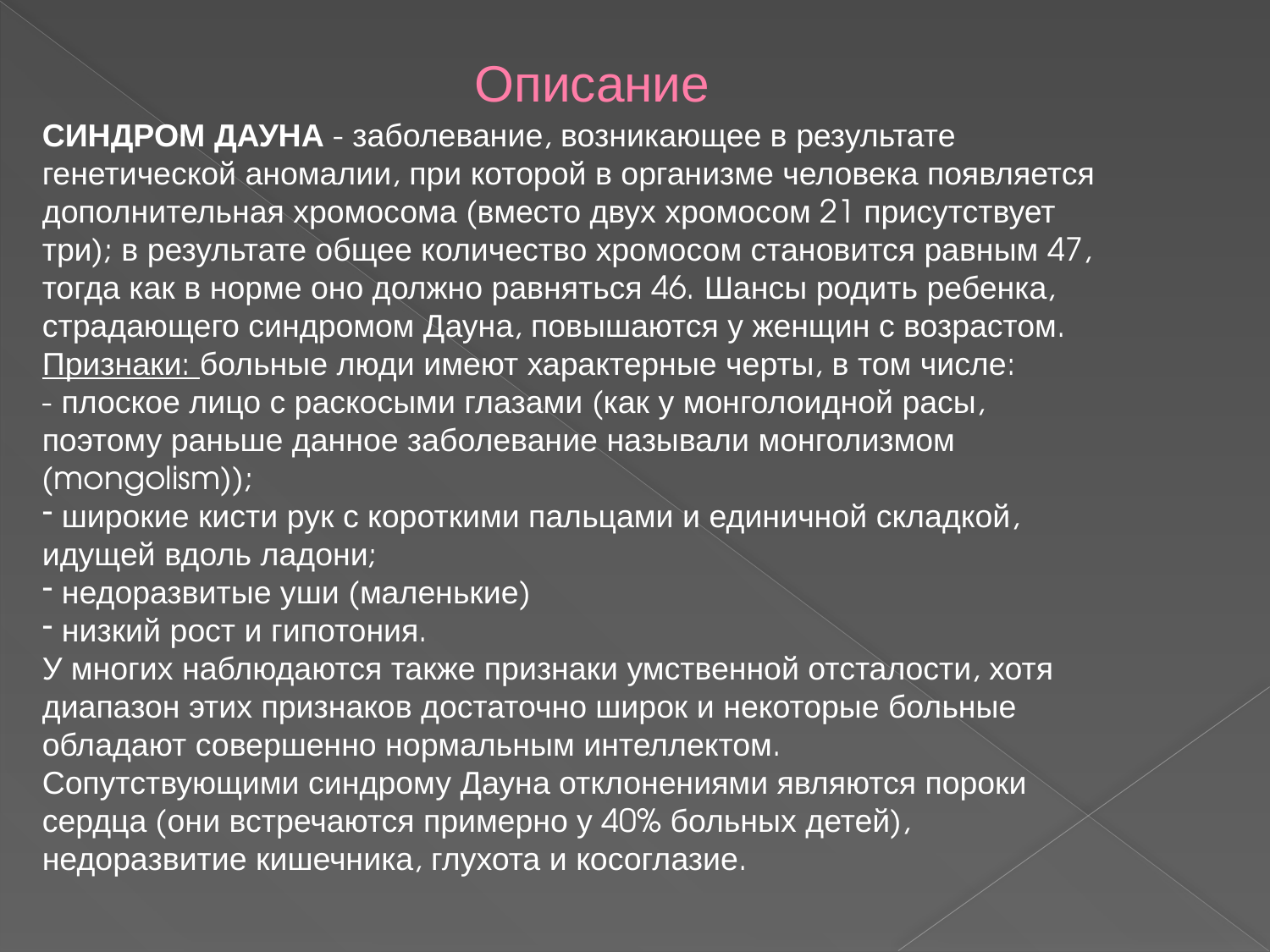

# Описание
СИНДРОМ ДАУНА - заболевание, возникающее в результате генетической аномалии, при которой в организме человека появляется дополнительная хромосома (вместо двух хромосом 21 присутствует три); в результате общее количество хромосом становится равным 47, тогда как в норме оно должно равняться 46. Шансы родить ребенка, страдающего синдромом Дауна, повышаются у женщин с возрастом.
Признаки: больные люди имеют характерные черты, в том числе:
- плоское лицо с раскосыми глазами (как у монголоидной расы, поэтому раньше данное заболевание называли монголизмом (mongolism));
 широкие кисти рук с короткими пальцами и единичной складкой, идущей вдоль ладони;
 недоразвитые уши (маленькие)
 низкий рост и гипотония.
У многих наблюдаются также признаки умственной отсталости, хотя диапазон этих признаков достаточно широк и некоторые больные обладают совершенно нормальным интеллектом.
Сопутствующими синдрому Дауна отклонениями являются пороки сердца (они встречаются примерно у 40% больных детей), недоразвитие кишечника, глухота и косоглазие.